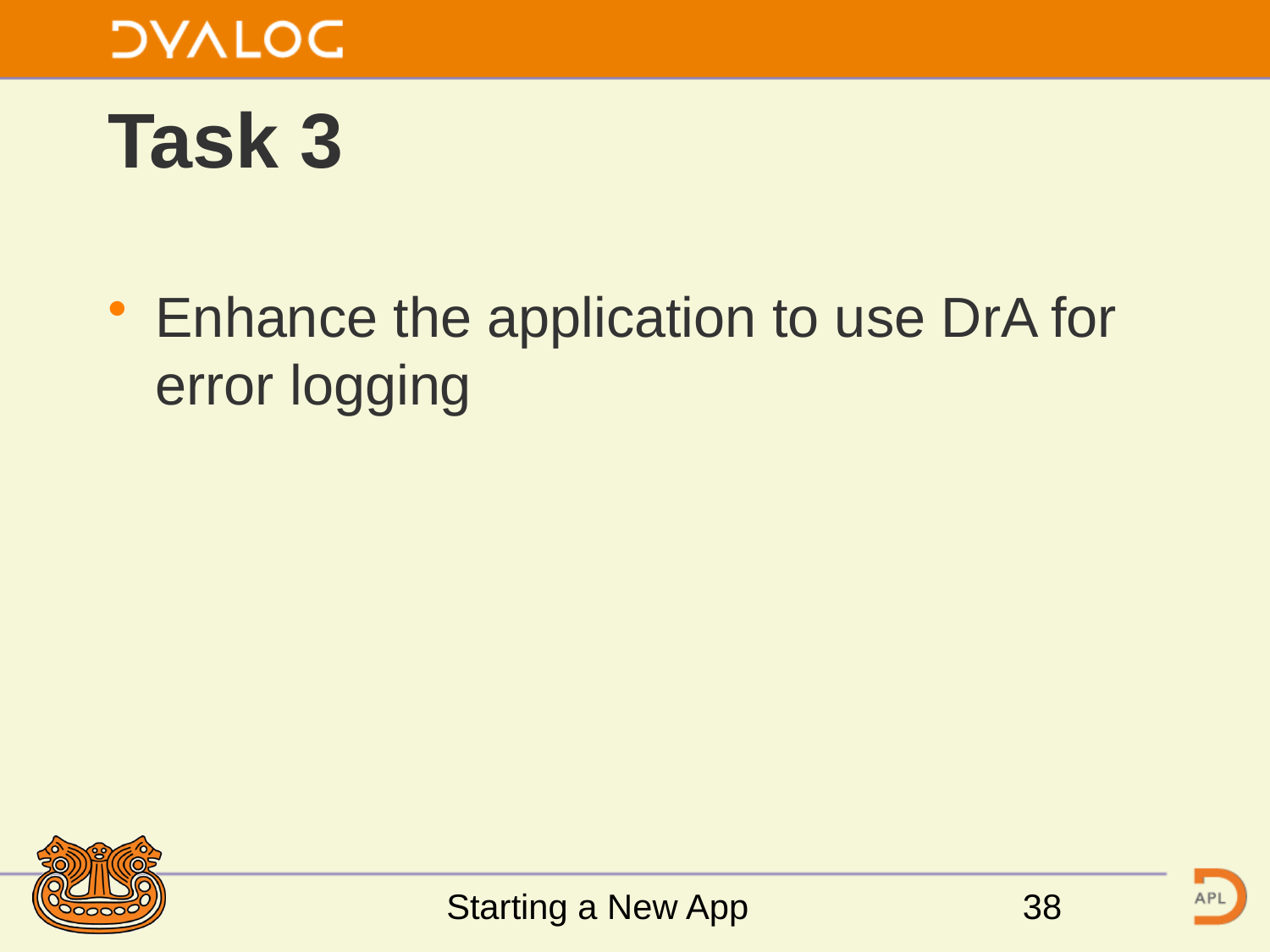

# Task 3
Enhance the application to use DrA for error logging

Starting a New App
38